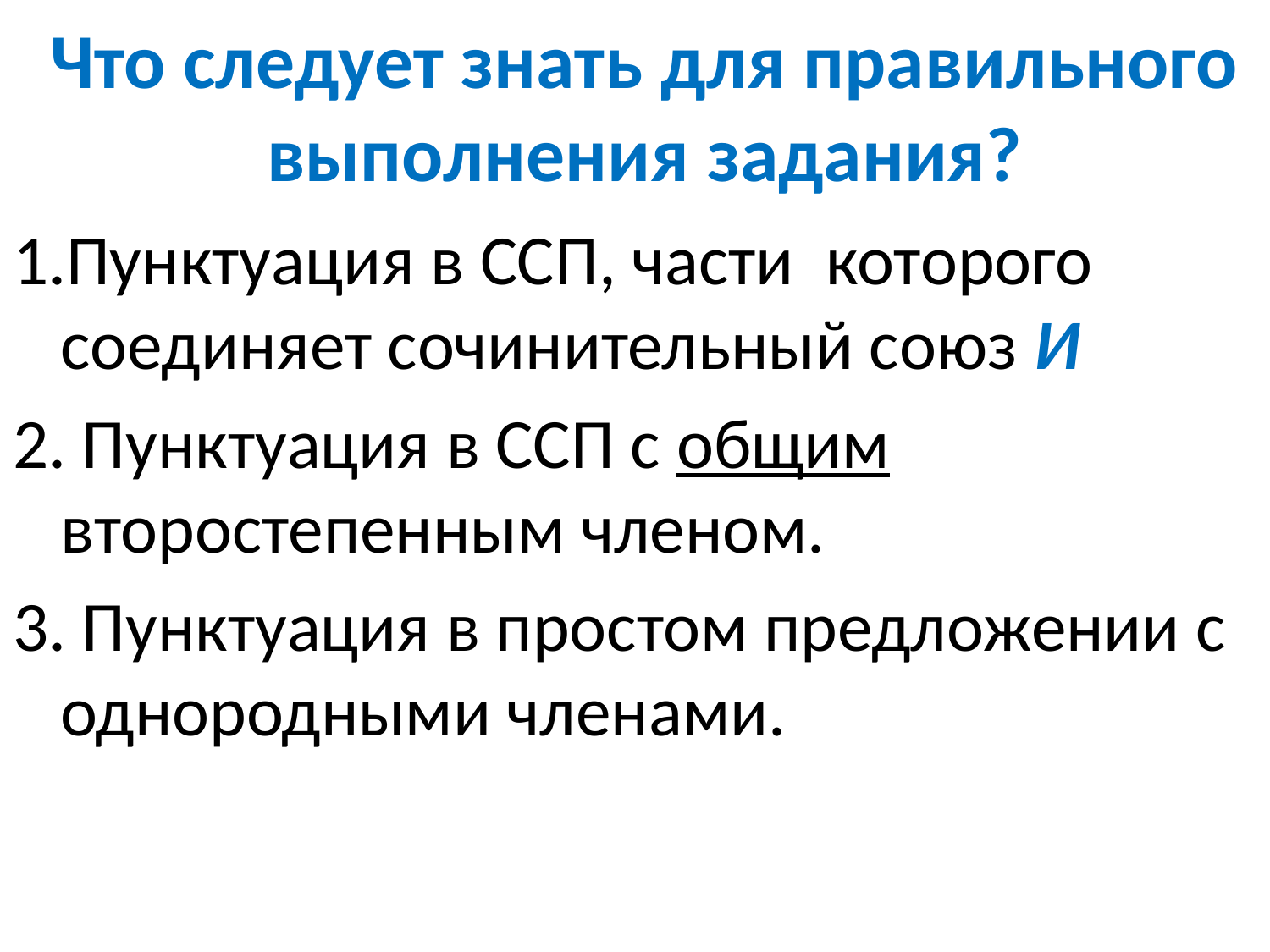

# Что следует знать для правильного выполнения задания?
1.Пунктуация в ССП, части  которого соединяет сочинительный союз И
2. Пунктуация в ССП с общим второстепенным членом.
3. Пунктуация в простом предложении с однородными членами.